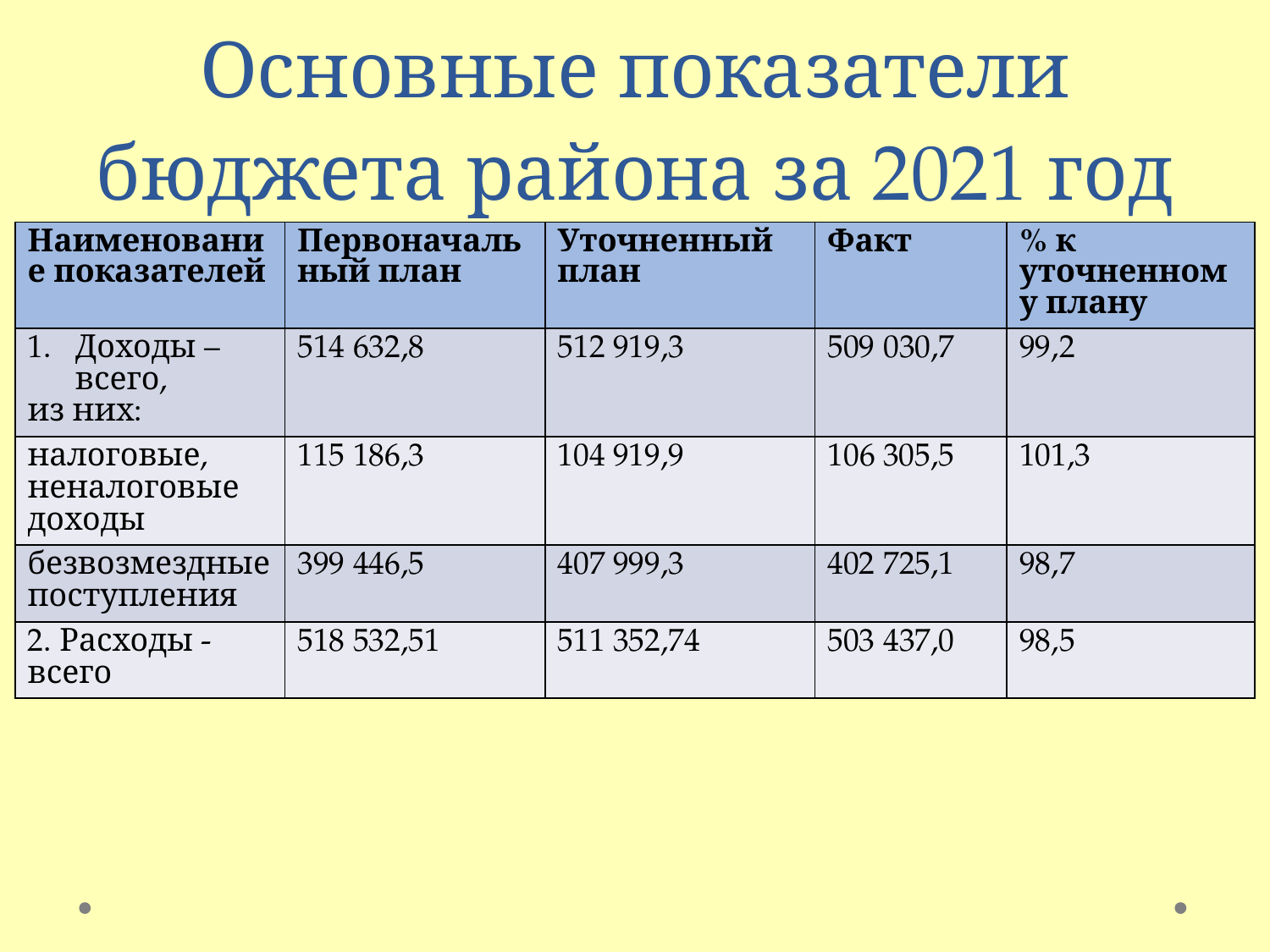

# Основные показатели бюджета района за 2021 год
| Наименование показателей | Первоначальный план | Уточненный план | Факт | % к уточненному плану |
| --- | --- | --- | --- | --- |
| Доходы – всего, из них: | 514 632,8 | 512 919,3 | 509 030,7 | 99,2 |
| налоговые, неналоговые доходы | 115 186,3 | 104 919,9 | 106 305,5 | 101,3 |
| безвозмездные поступления | 399 446,5 | 407 999,3 | 402 725,1 | 98,7 |
| 2. Расходы - всего | 518 532,51 | 511 352,74 | 503 437,0 | 98,5 |